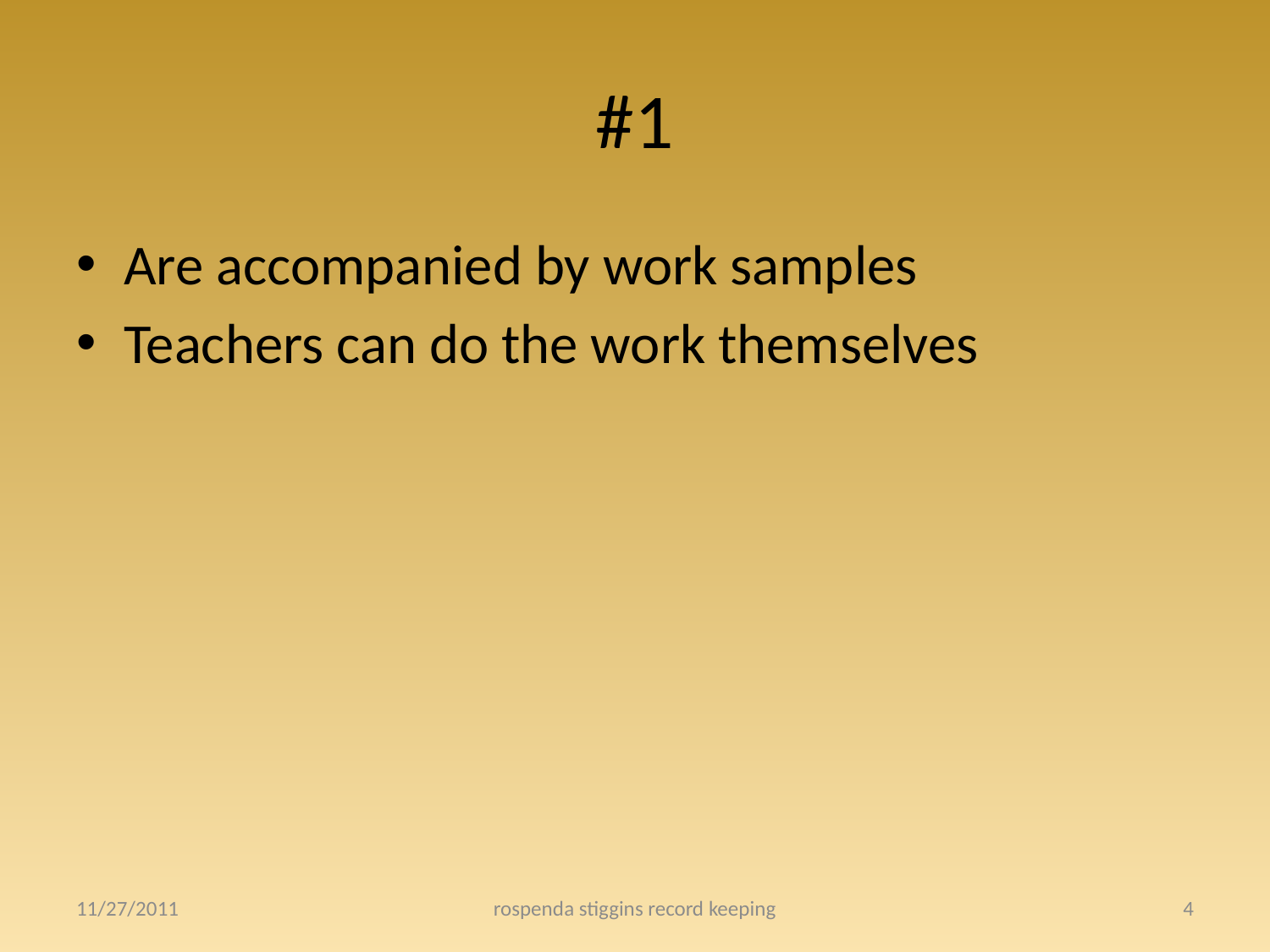

# #1
Are accompanied by work samples
Teachers can do the work themselves
11/27/2011
rospenda stiggins record keeping
4